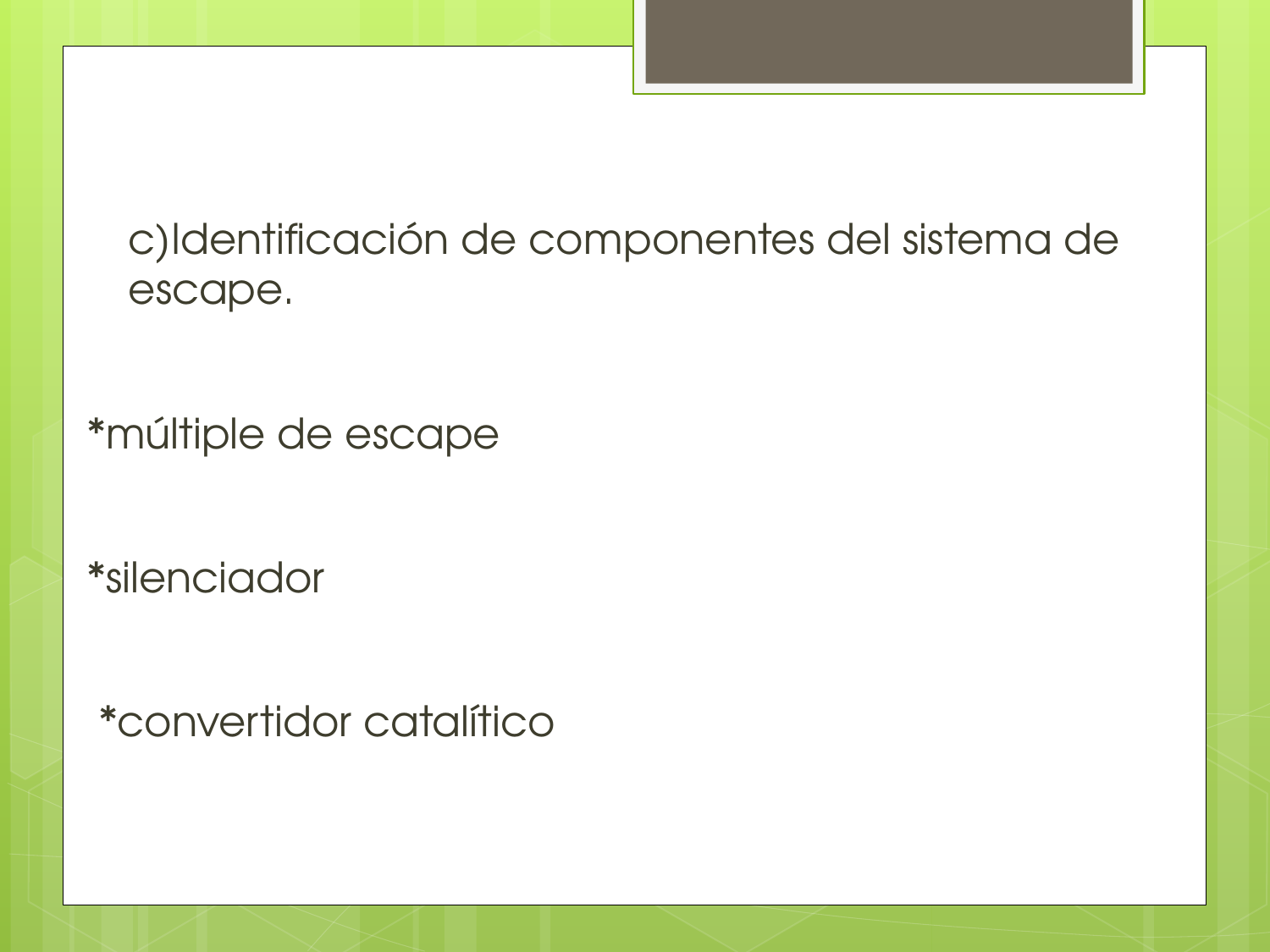

c)Identificación de componentes del sistema de escape.
*múltiple de escape
*silenciador
 *convertidor catalítico